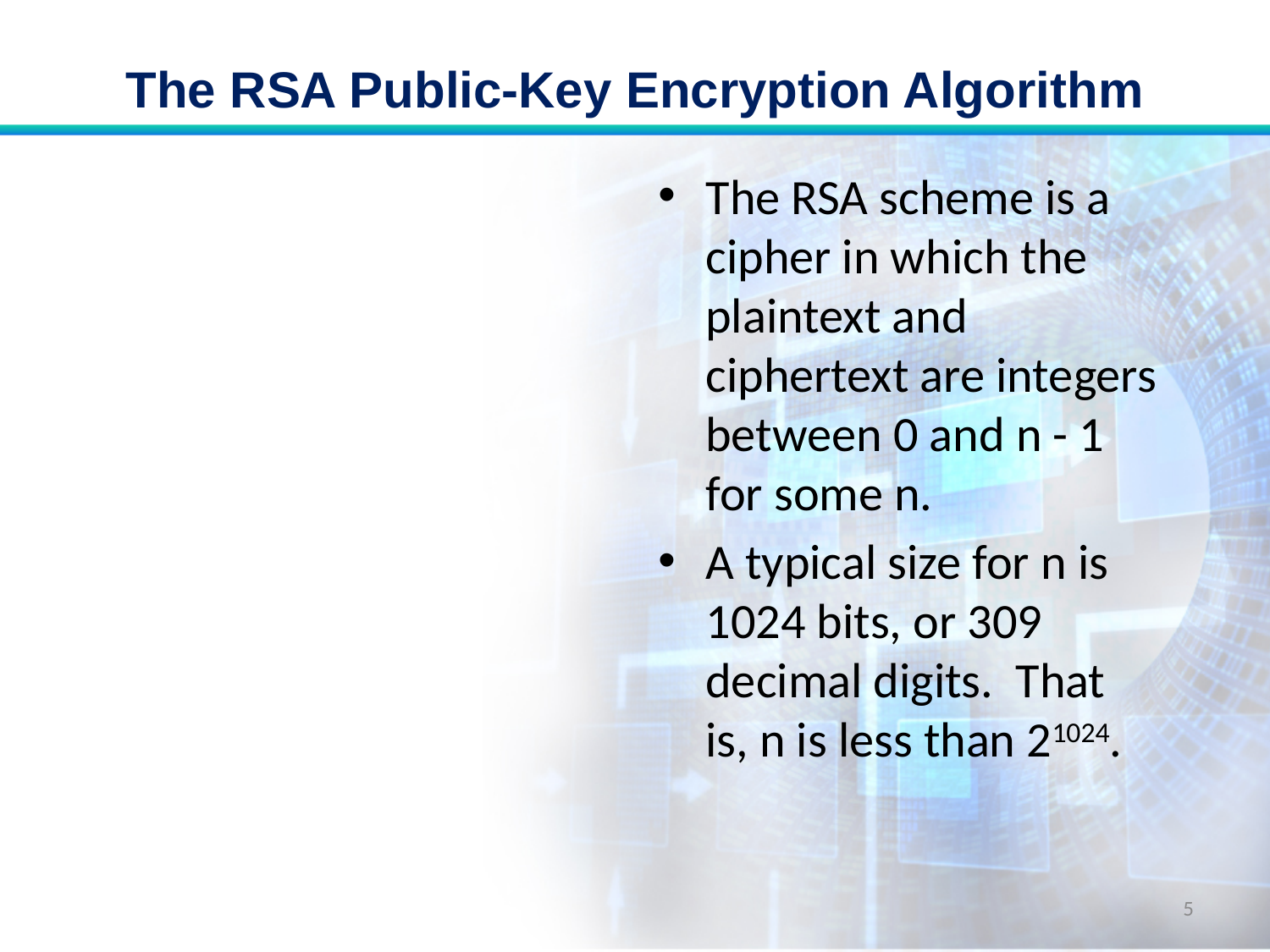

# The RSA Public-Key Encryption Algorithm
The RSA scheme is a cipher in which the plaintext and ciphertext are integers between 0 and n - 1 for some n.
A typical size for n is 1024 bits, or 309 decimal digits.  That is, n is less than 21024.
5